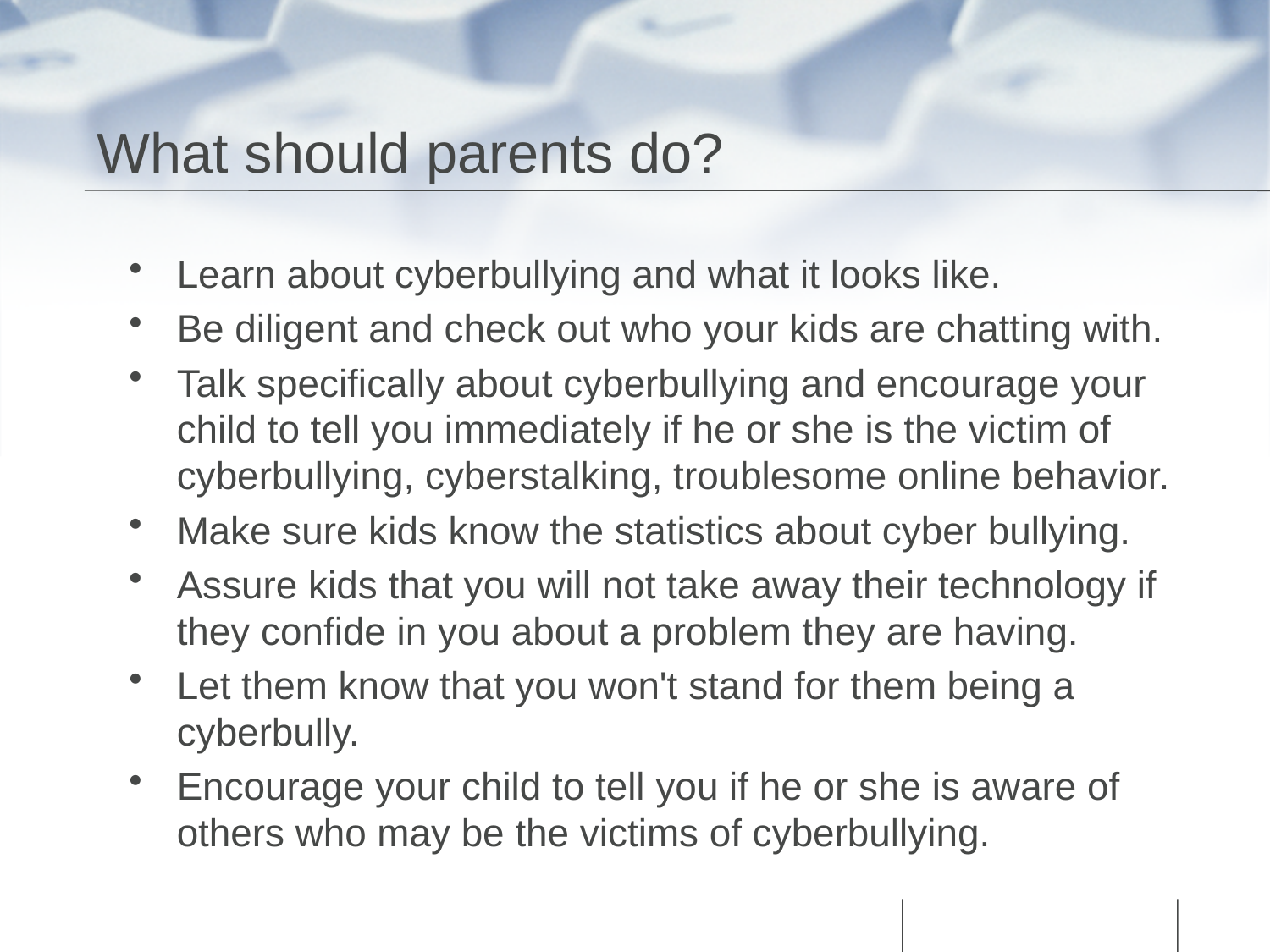

# What should parents do?
Learn about cyberbullying and what it looks like.
Be diligent and check out who your kids are chatting with.
Talk specifically about cyberbullying and encourage your child to tell you immediately if he or she is the victim of cyberbullying, cyberstalking, troublesome online behavior.
Make sure kids know the statistics about cyber bullying.
Assure kids that you will not take away their technology if they confide in you about a problem they are having.
Let them know that you won't stand for them being a cyberbully.
Encourage your child to tell you if he or she is aware of others who may be the victims of cyberbullying.
22